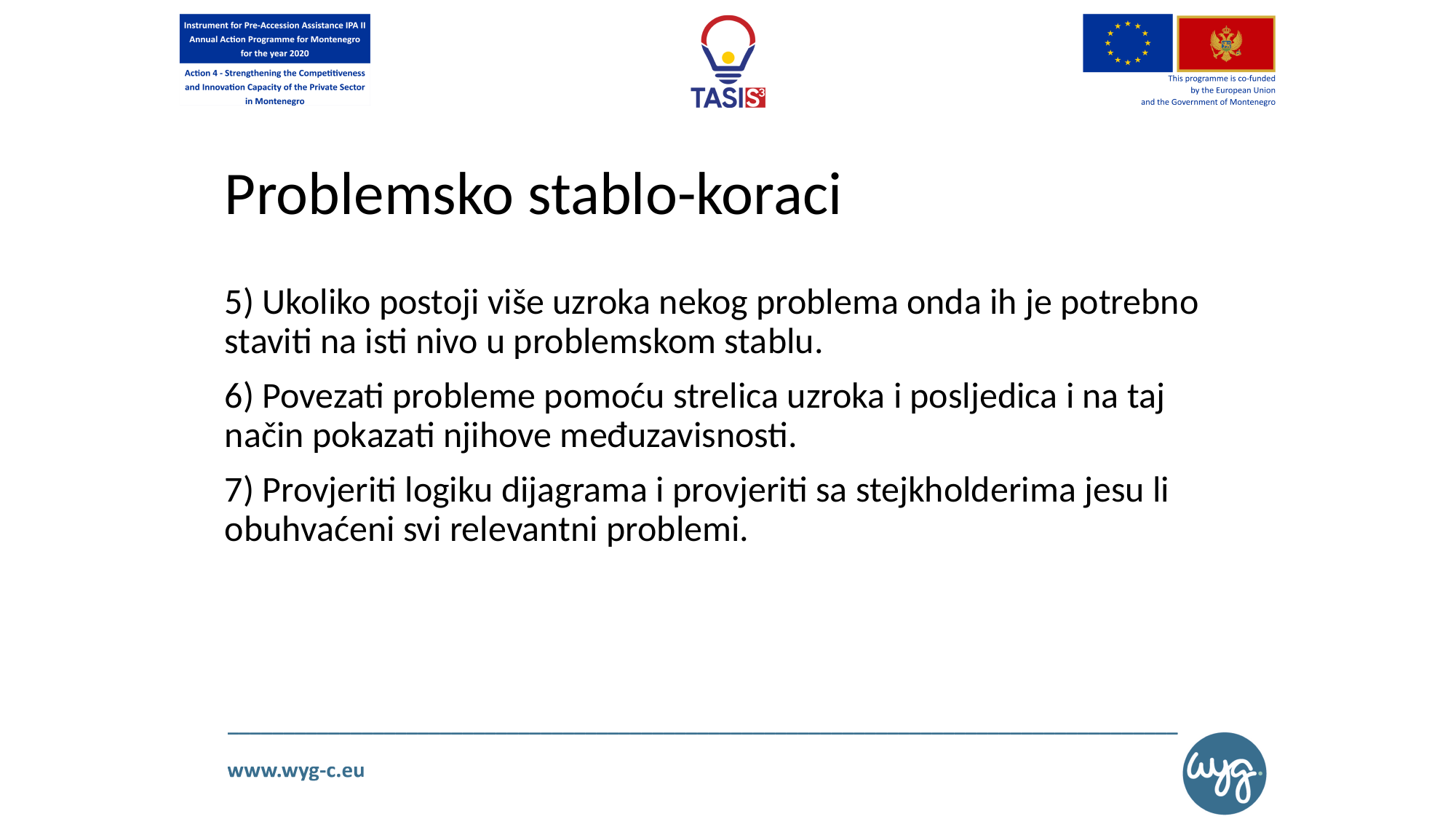

# Problemsko stablo-koraci
5) Ukoliko postoji više uzroka nekog problema onda ih je potrebno staviti na isti nivo u problemskom stablu.
6) Povezati probleme pomoću strelica uzroka i posljedica i na taj način pokazati njihove međuzavisnosti.
7) Provjeriti logiku dijagrama i provjeriti sa stejkholderima jesu li obuhvaćeni svi relevantni problemi.